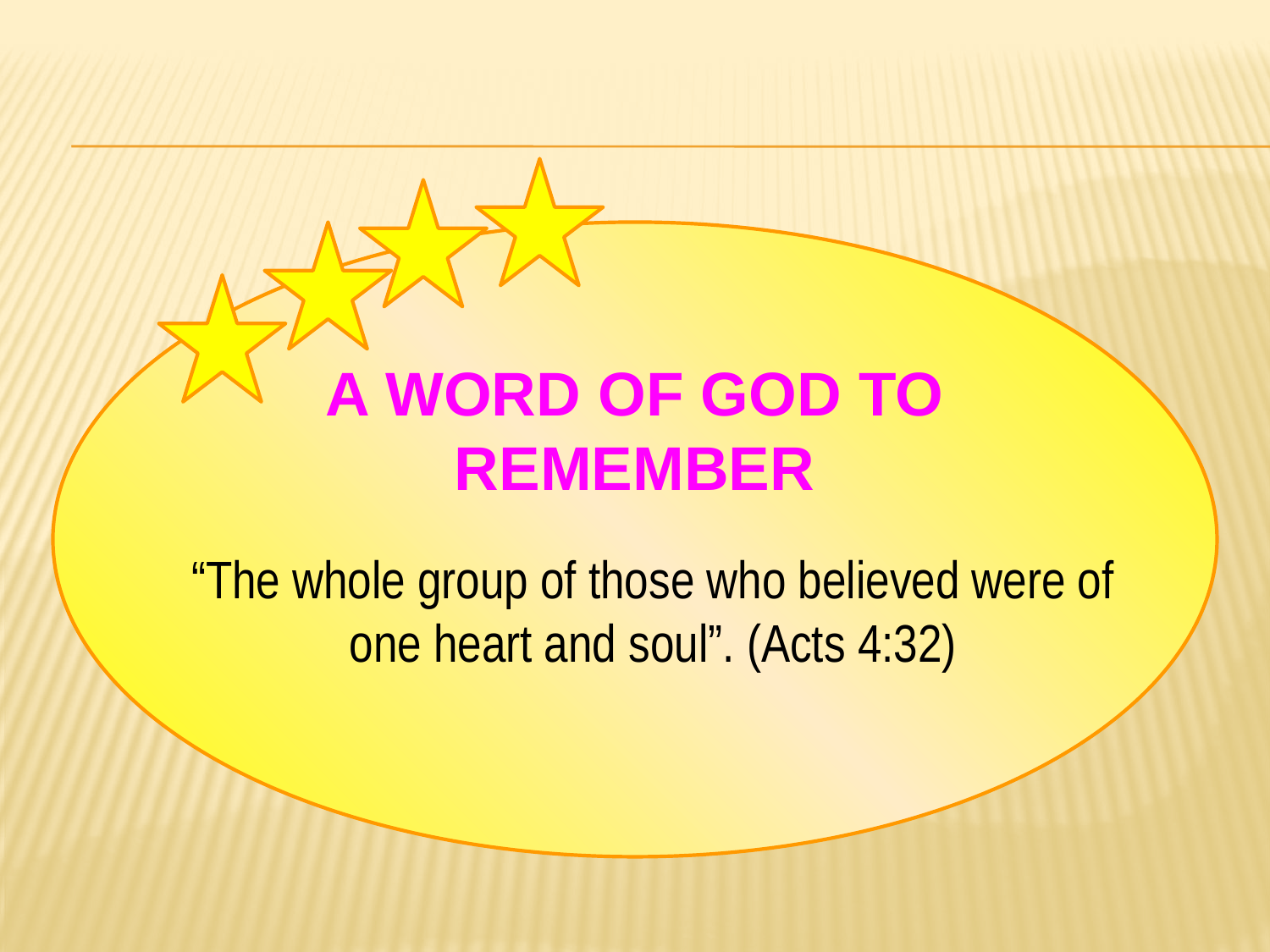

# A Word of God to Remember
	“The whole group of those who believed were of one heart and soul”. (Acts 4:32)